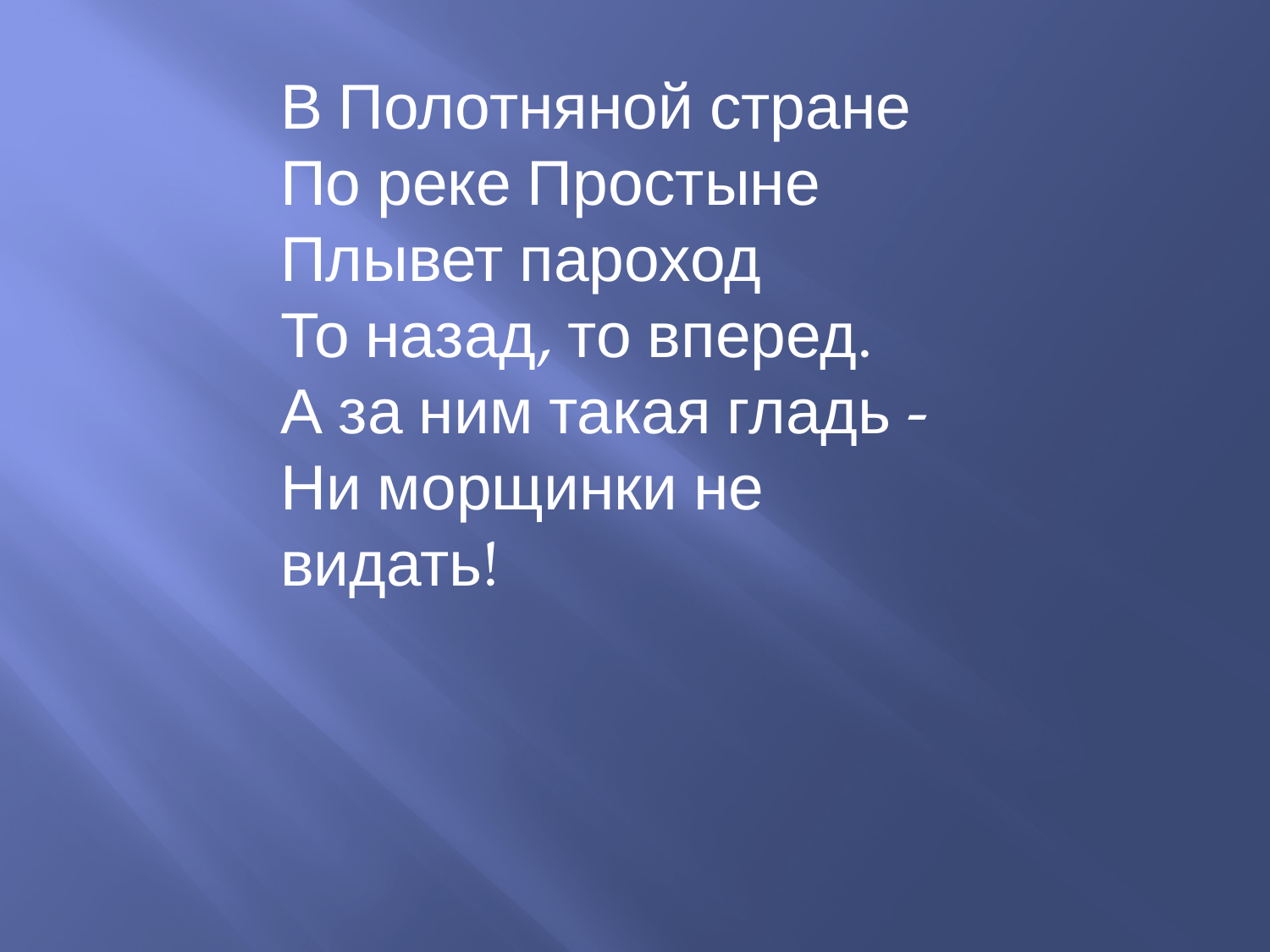

В Полотняной стране
По реке Простыне
Плывет пароход
То назад, то вперед.
А за ним такая гладь -
Ни морщинки не видать!